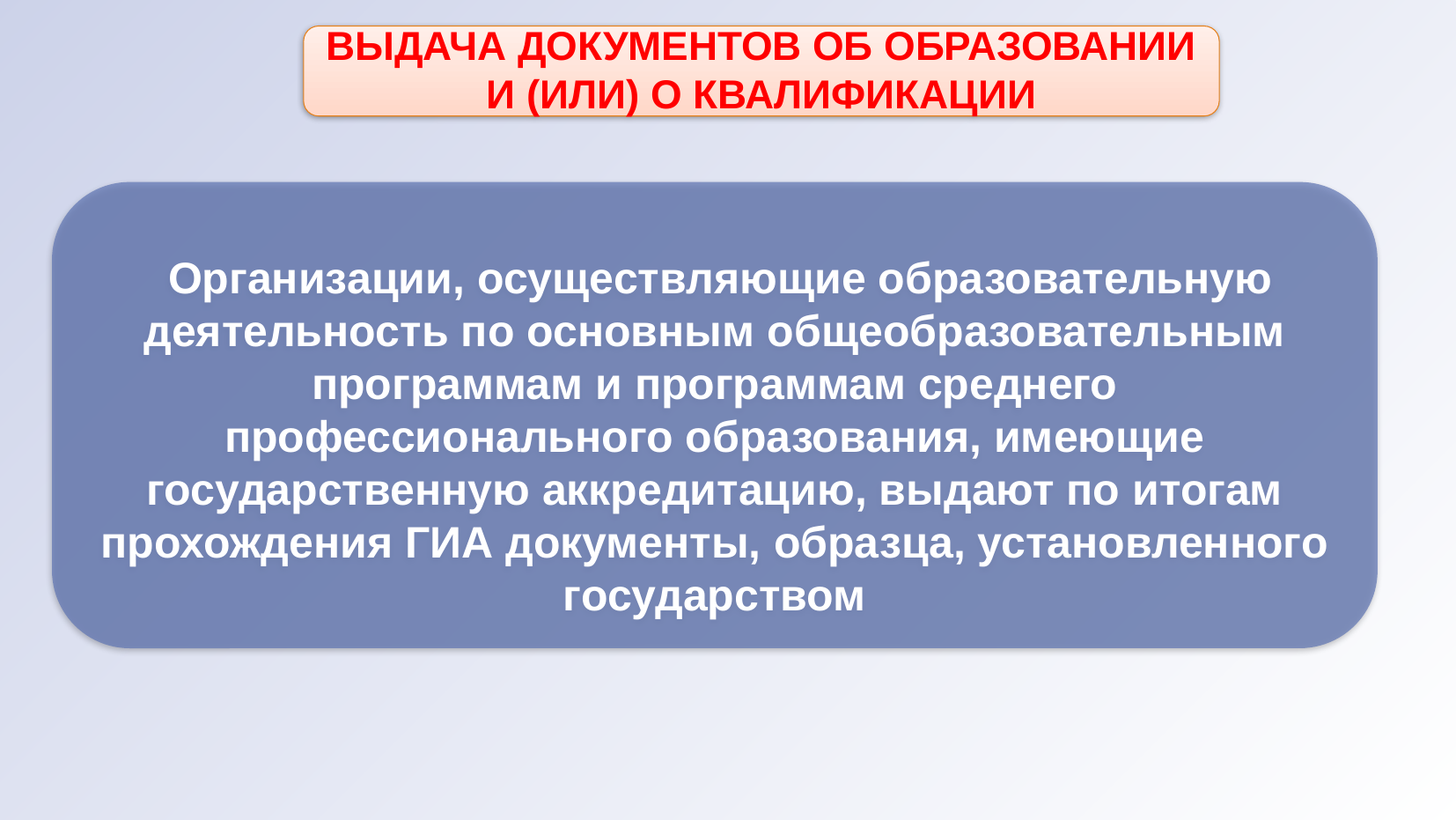

ВЫДАЧА ДОКУМЕНТОВ ОБ ОБРАЗОВАНИИ И (ИЛИ) О КВАЛИФИКАЦИИ

 Организации, осуществляющие образовательную деятельность по основным общеобразовательным программам и программам среднего профессионального образования, имеющие государственную аккредитацию, выдают по итогам прохождения ГИА документы, образца, установленного государством